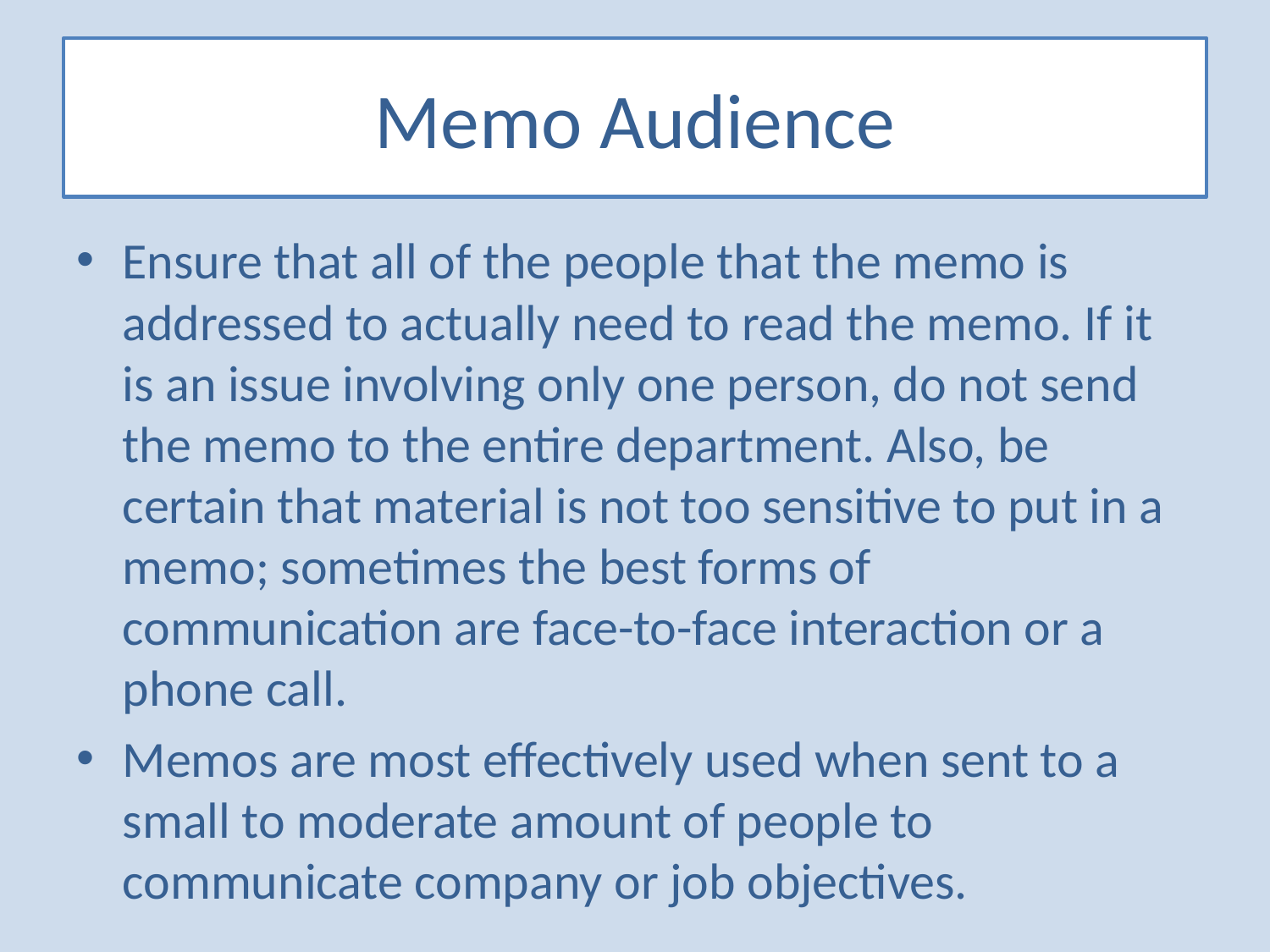

# Memo Audience
Ensure that all of the people that the memo is addressed to actually need to read the memo. If it is an issue involving only one person, do not send the memo to the entire department. Also, be certain that material is not too sensitive to put in a memo; sometimes the best forms of communication are face-to-face interaction or a phone call.
Memos are most effectively used when sent to a small to moderate amount of people to communicate company or job objectives.